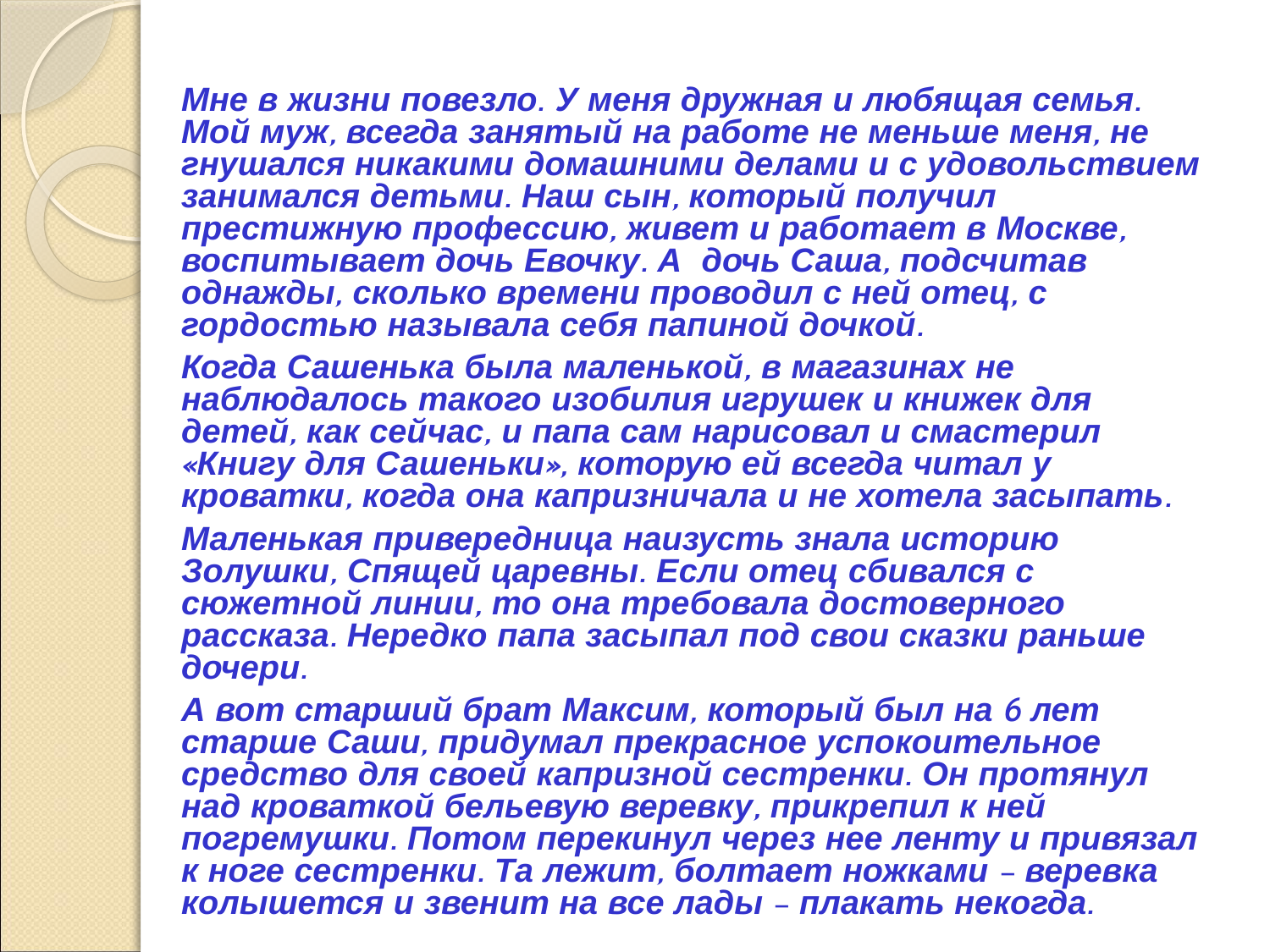

Мне в жизни повезло. У меня дружная и любящая семья.  Мой муж, всегда занятый на работе не меньше меня, не гнушался никакими домашними делами и с удовольствием занимался детьми. Наш сын, который получил престижную профессию, живет и работает в Москве, воспитывает дочь Евочку. А  дочь Саша, подсчитав однажды, сколько времени проводил с ней отец, с гордостью называла себя папиной дочкой.
Когда Сашенька была маленькой, в магазинах не наблюдалось такого изобилия игрушек и книжек для детей, как сейчас, и папа сам нарисовал и смастерил «Книгу для Сашеньки», которую ей всегда читал у кроватки, когда она капризничала и не хотела засыпать.
Маленькая привередница наизусть знала историю Золушки, Спящей царевны. Если отец сбивался с сюжетной линии, то она требовала достоверного рассказа. Нередко папа засыпал под свои сказки раньше дочери.
А вот старший брат Максим, который был на 6 лет старше Саши, придумал прекрасное успокоительное средство для своей капризной сестренки. Он протянул над кроваткой бельевую веревку, прикрепил к ней погремушки. Потом перекинул через нее ленту и привязал к ноге сестренки. Та лежит, болтает ножками – веревка колышется и звенит на все лады – плакать некогда.